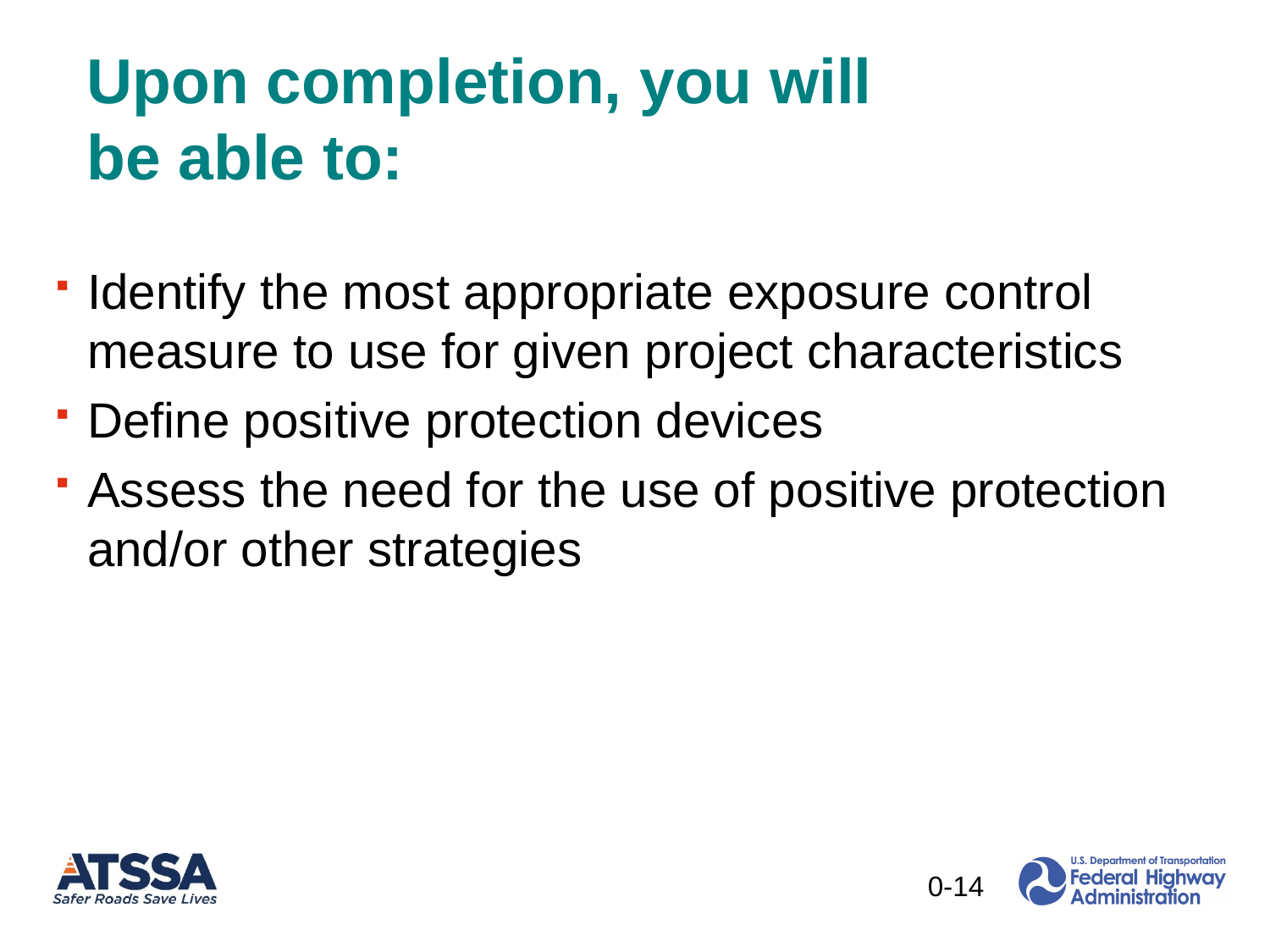

# Upon completion, you will be able to:
Identify the most appropriate exposure control measure to use for given project characteristics
Define positive protection devices
Assess the need for the use of positive protection and/or other strategies